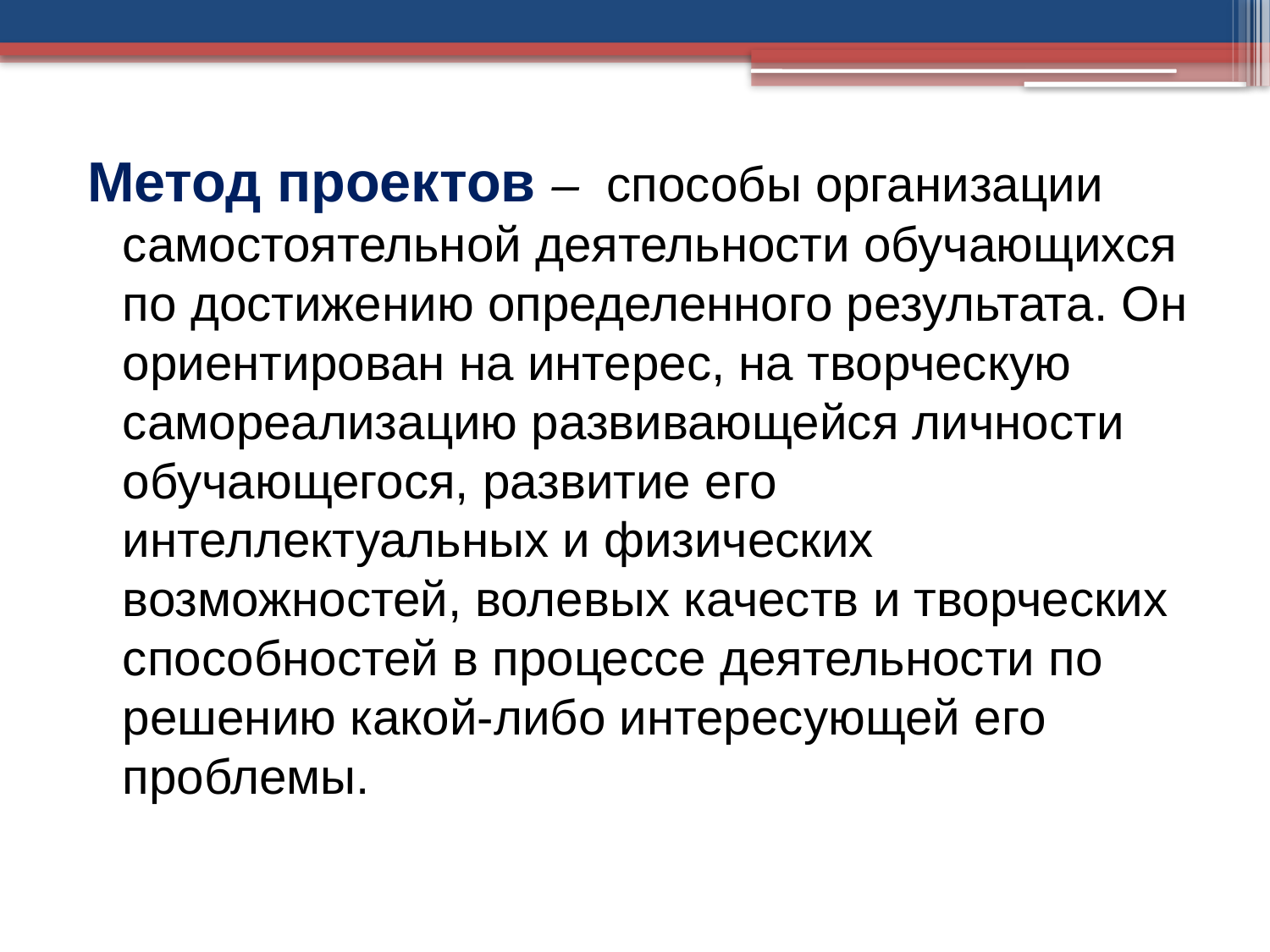

Метод проектов –  способы организации самостоятельной деятельности обучающихся по достижению определенного результата. Он ориентирован на интерес, на творческую самореализацию развивающейся личности обучающегося, развитие его интеллектуальных и физических  возможностей, волевых качеств и творческих способностей в процессе деятельности по решению какой-либо интересующей его проблемы.